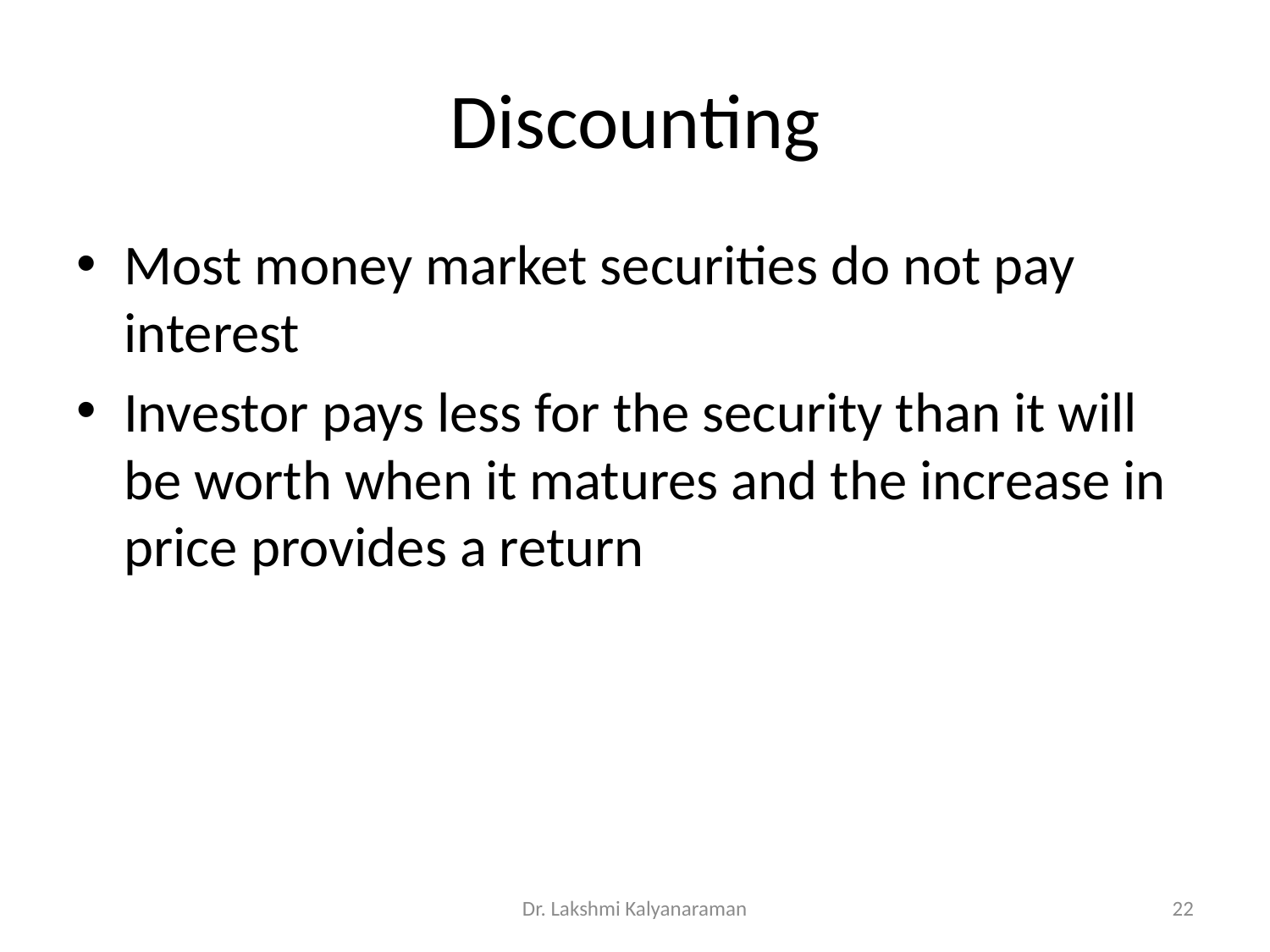

# Discounting
Most money market securities do not pay interest
Investor pays less for the security than it will be worth when it matures and the increase in price provides a return

Dr. Lakshmi Kalyanaraman
22